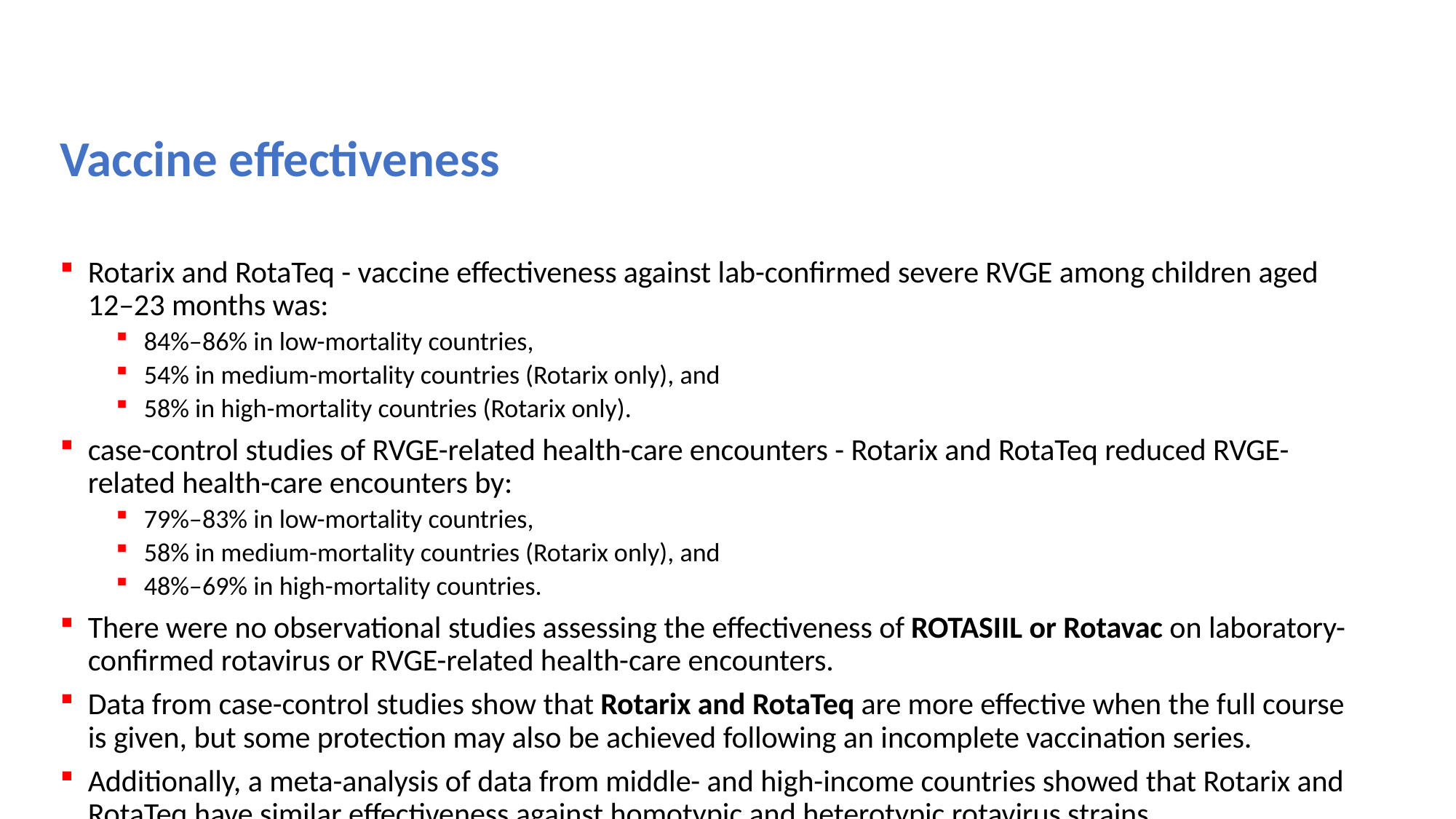

Vaccine effectiveness

Rotarix and RotaTeq - vaccine effectiveness against lab-confirmed severe RVGE among children aged 12–23 months was:
84%–86% in low-mortality countries,
54% in medium-mortality countries (Rotarix only), and
58% in high-mortality countries (Rotarix only).
case-control studies of RVGE-related health-care encounters - Rotarix and RotaTeq reduced RVGE-related health-care encounters by:
79%–83% in low-mortality countries,
58% in medium-mortality countries (Rotarix only), and
48%–69% in high-mortality countries.
There were no observational studies assessing the effectiveness of ROTASIIL or Rotavac on laboratory-confirmed rotavirus or RVGE-related health-care encounters.
Data from case-control studies show that Rotarix and RotaTeq are more effective when the full course is given, but some protection may also be achieved following an incomplete vaccination series.
Additionally, a meta-analysis of data from middle- and high-income countries showed that Rotarix and RotaTeq have similar effectiveness against homotypic and heterotypic rotavirus strains.